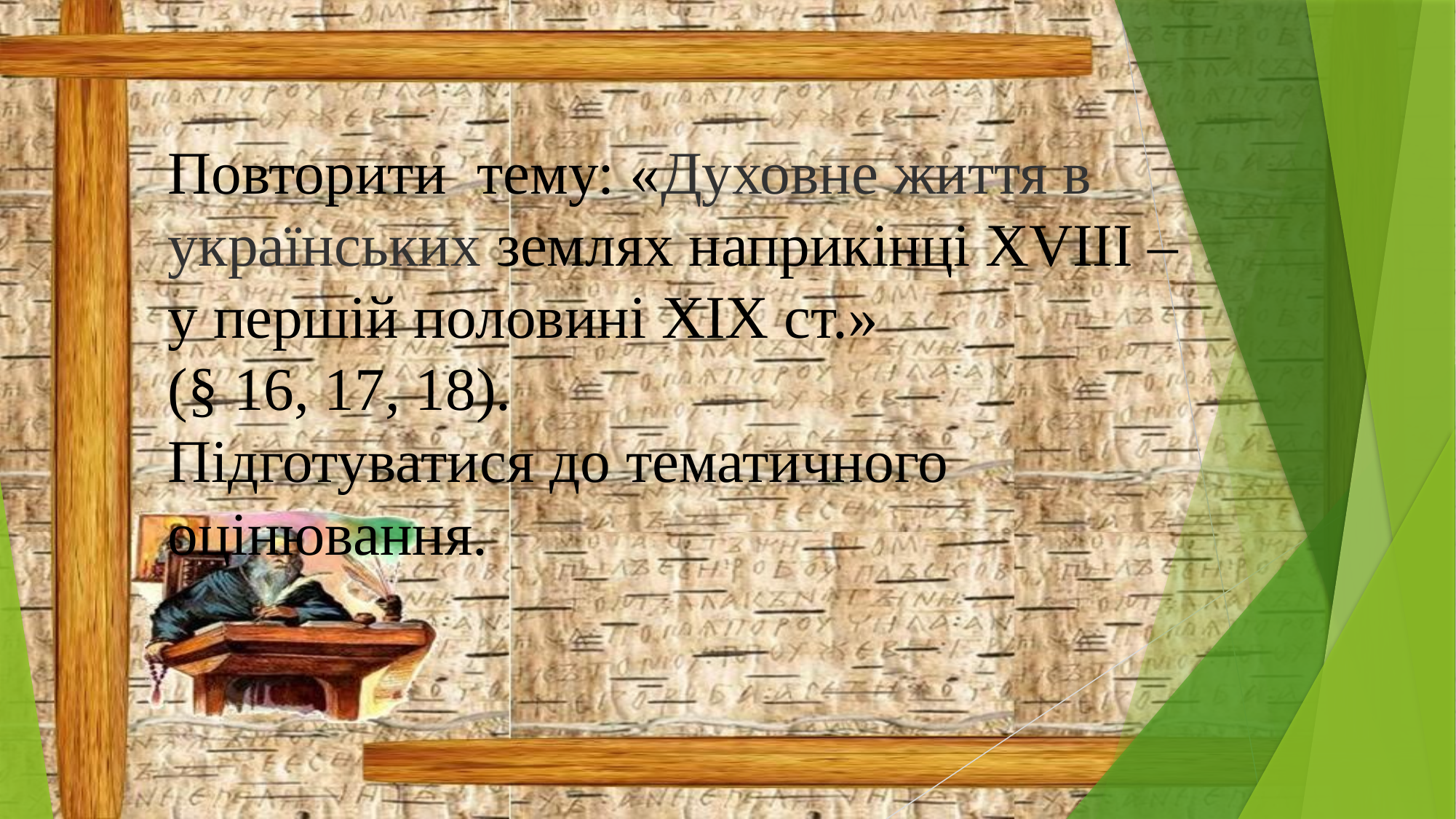

Повторити  тему: «Духовне життя в

українських землях наприкінці ХVІІІ –

у першій половині ХІХ ст.»

(§ 16, 17, 18).

Підготуватися до тематичного

оцінювання.